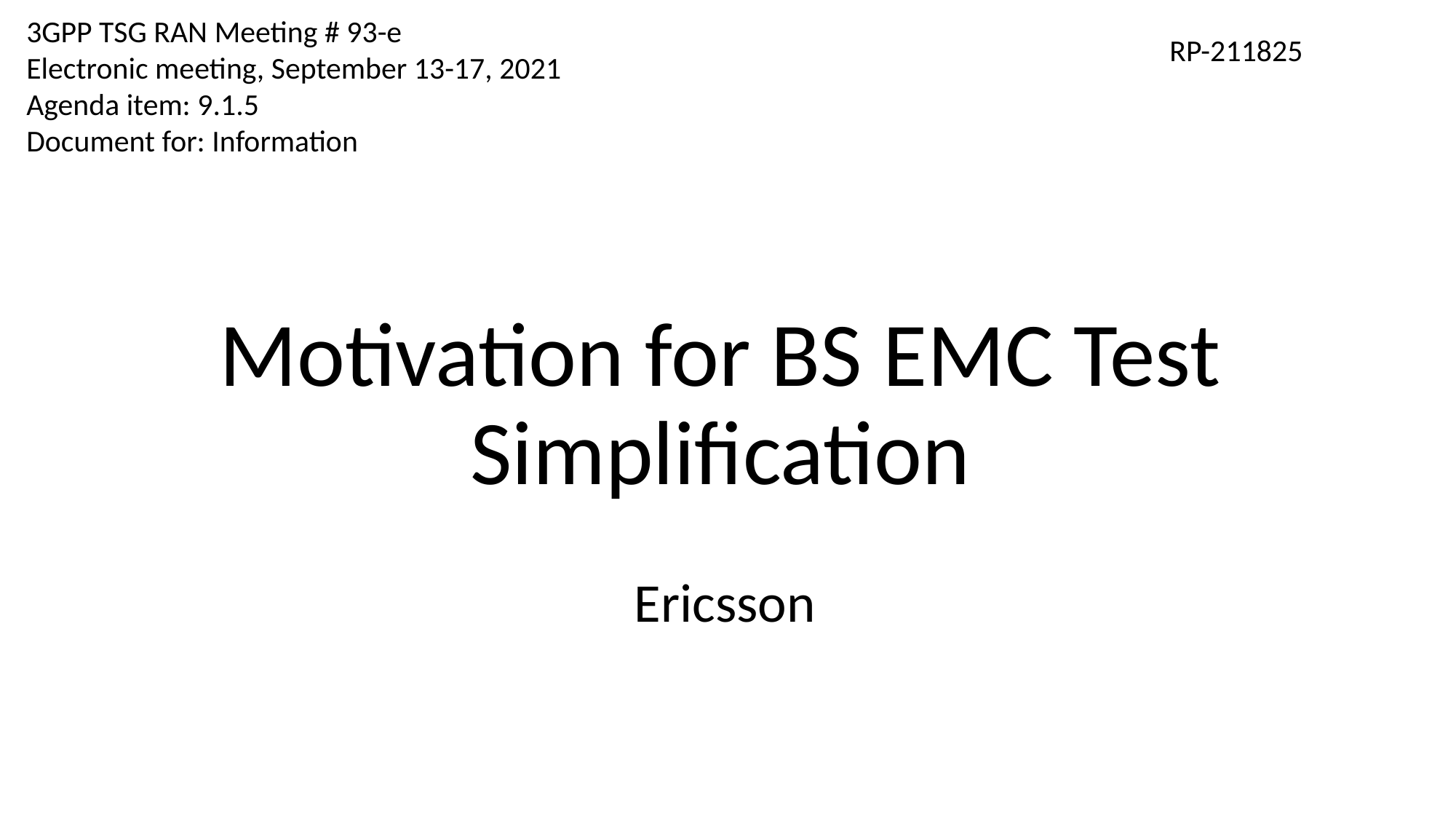

3GPP TSG RAN Meeting # 93-e
Electronic meeting, September 13-17, 2021
Agenda item: 9.1.5
Document for: Information
RP-211825
# Motivation for BS EMC Test Simplification
Ericsson